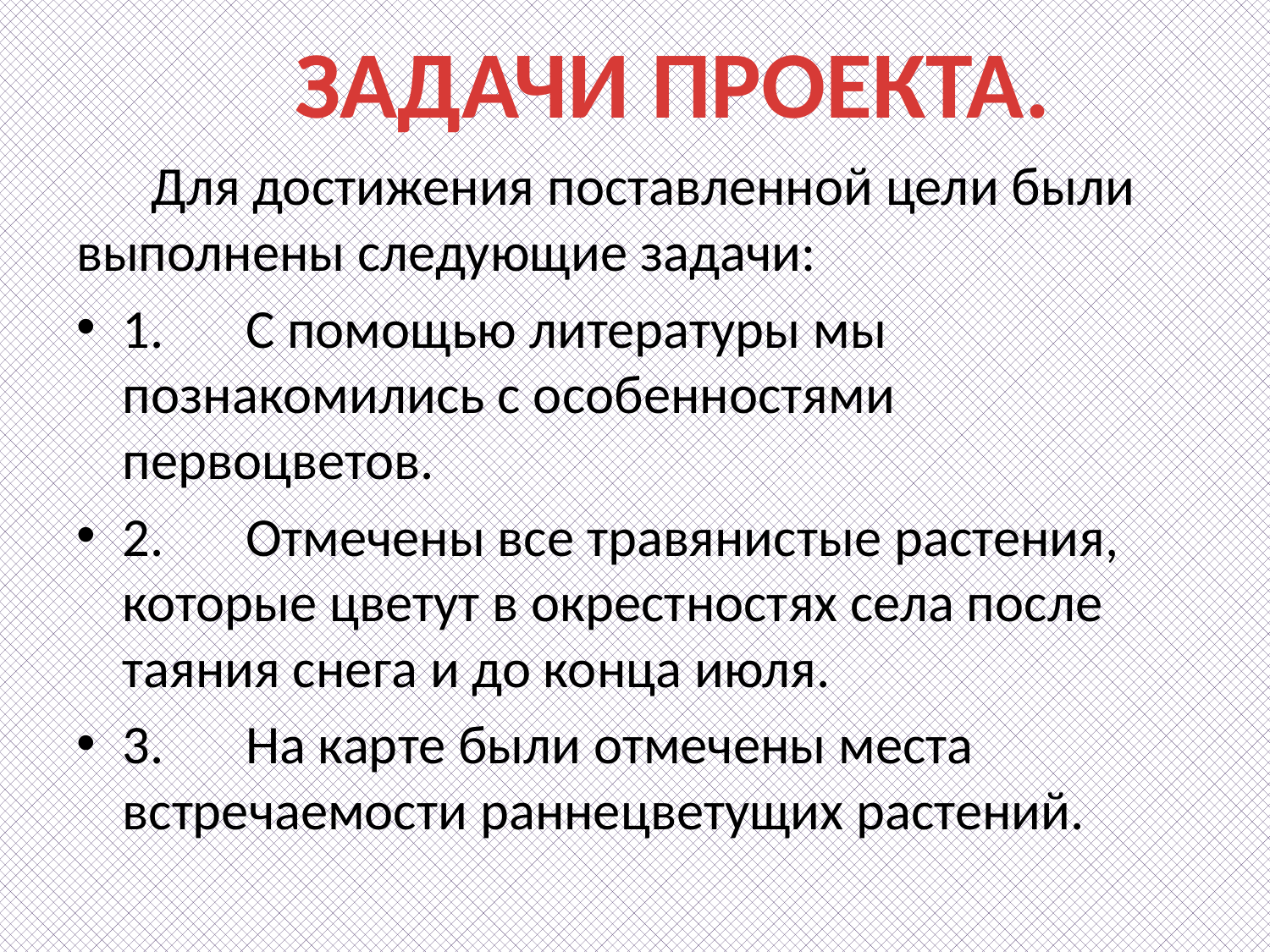

ЗАДАЧИ ПРОЕКТА.
#
      Для достижения поставленной цели были выполнены следующие задачи:
1.	С помощью литературы мы познакомились с особенностями первоцветов.
2.	Отмечены все травянистые растения, которые цветут в окрестностях села после таяния снега и до конца июля.
3.	На карте были отмечены места встречаемости раннецветущих растений.